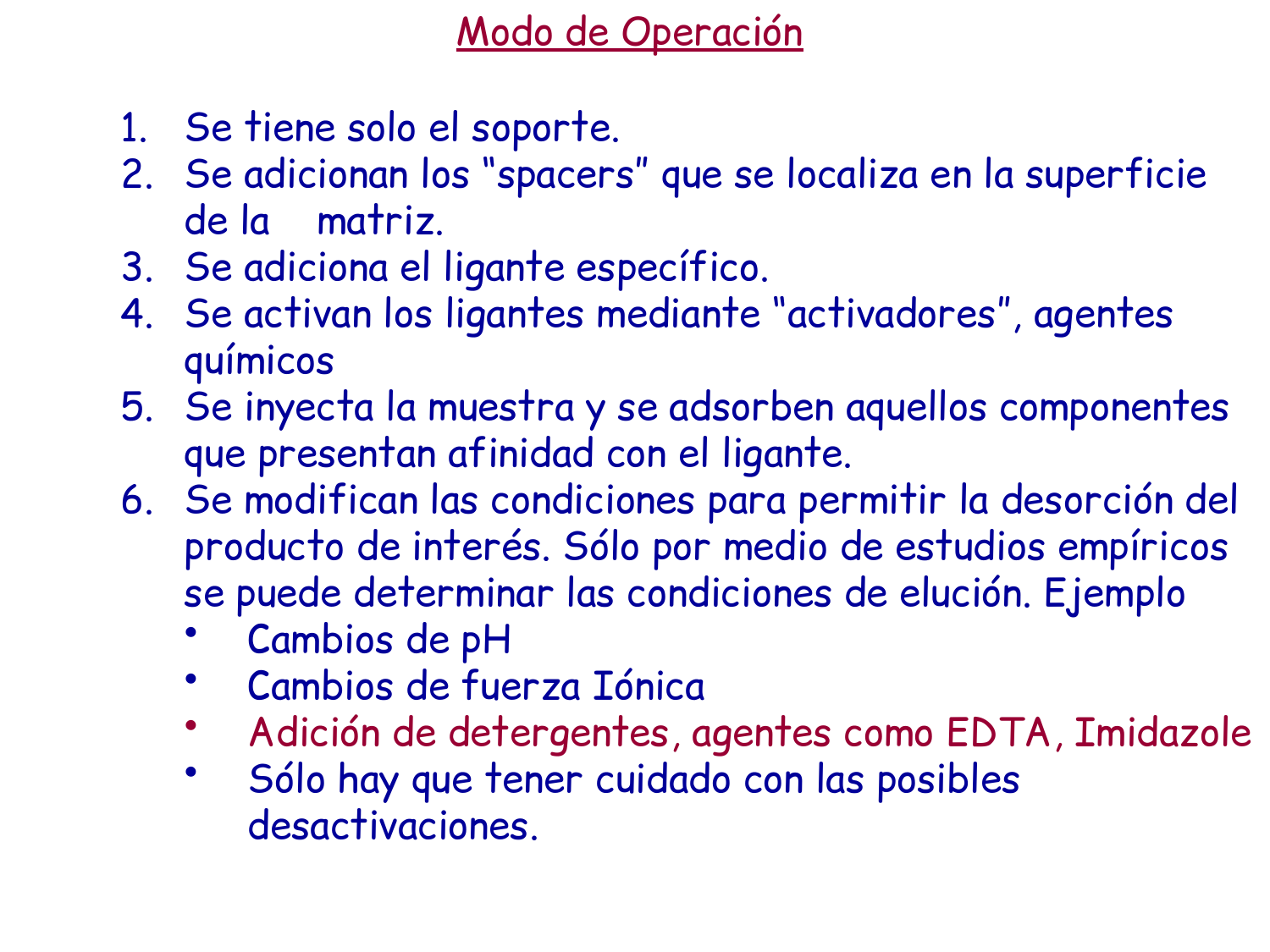

Modo de Operación
Se tiene solo el soporte.
Se adicionan los “spacers” que se localiza en la superficie de la    matriz.
Se adiciona el ligante específico.
Se activan los ligantes mediante “activadores”, agentes químicos
Se inyecta la muestra y se adsorben aquellos componentes que presentan afinidad con el ligante.
Se modifican las condiciones para permitir la desorción del producto de interés. Sólo por medio de estudios empíricos se puede determinar las condiciones de elución. Ejemplo
Cambios de pH
Cambios de fuerza Iónica
Adición de detergentes, agentes como EDTA, Imidazole
Sólo hay que tener cuidado con las posibles 	desactivaciones.